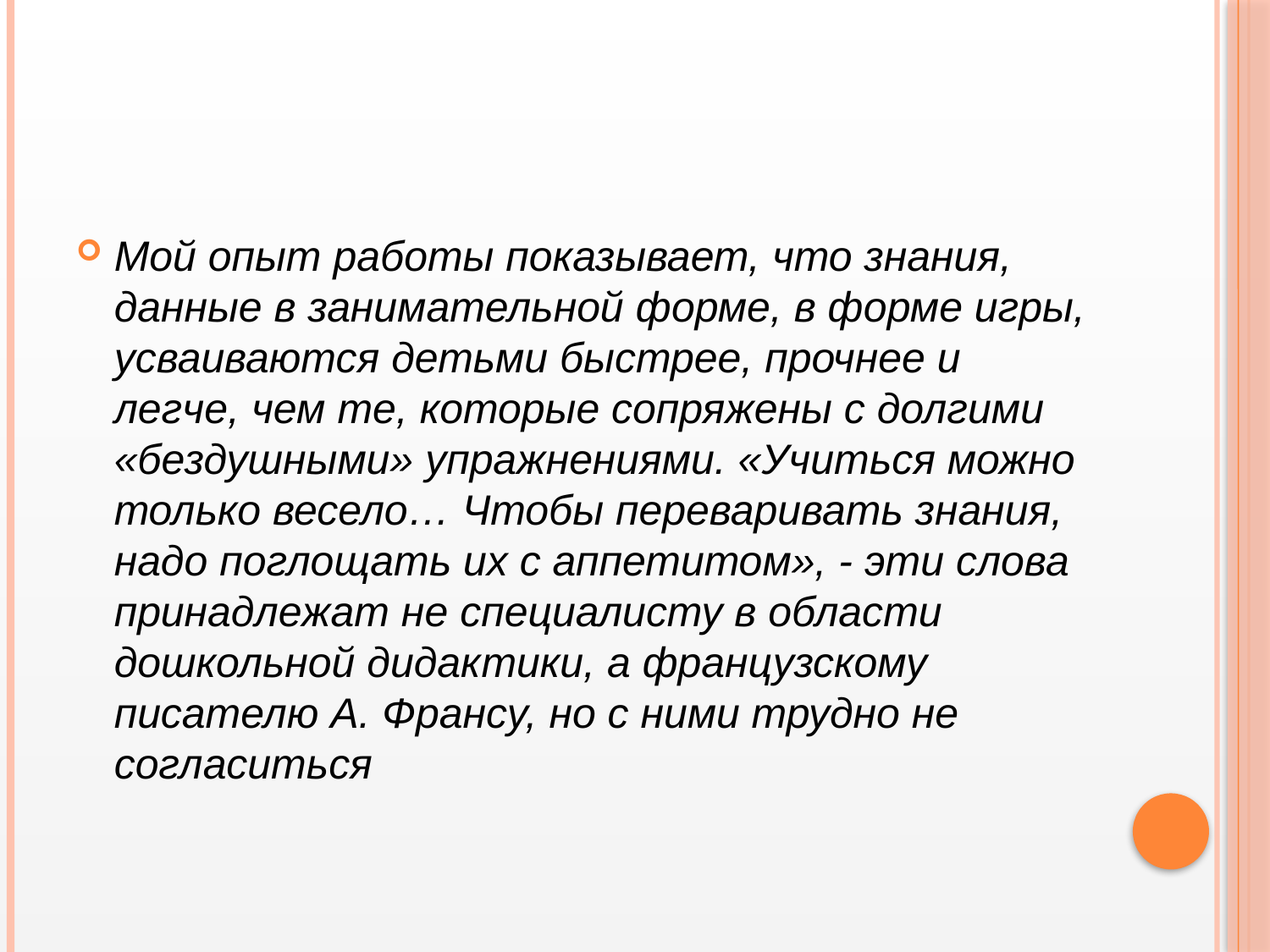

#
Мой опыт работы показывает, что знания, данные в занимательной форме, в форме игры, усваиваются детьми быстрее, прочнее и легче, чем те, которые сопряжены с долгими «бездушными» упражнениями. «Учиться можно только весело… Чтобы переваривать знания, надо поглощать их с аппетитом», - эти слова принадлежат не специалисту в области дошкольной дидактики, а французскому писателю А. Франсу, но с ними трудно не согласиться